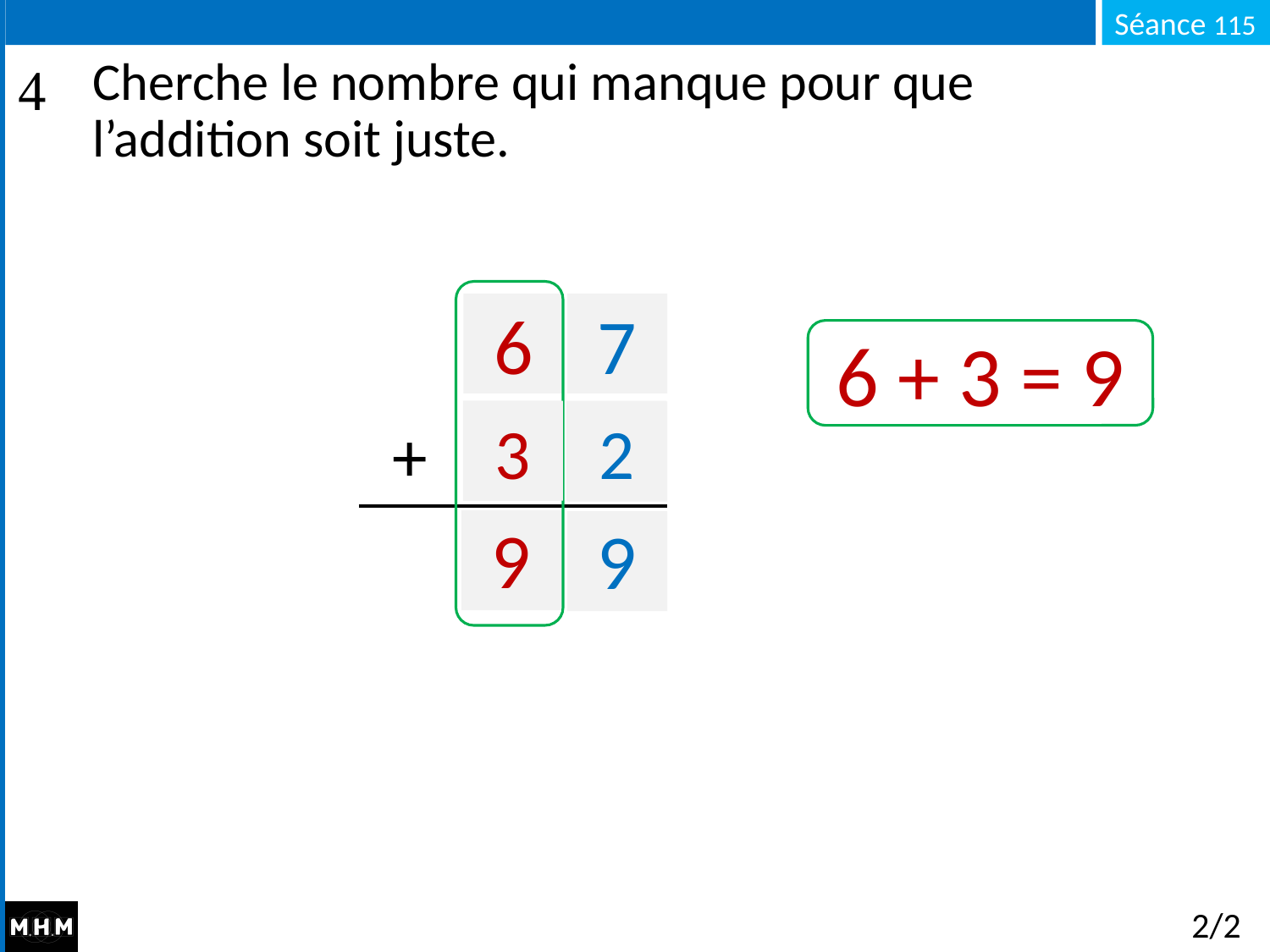

# Cherche le nombre qui manque pour que l’addition soit juste.

6
7
6 + 3 = 9
+
3
…
2
…
9
9
2/2